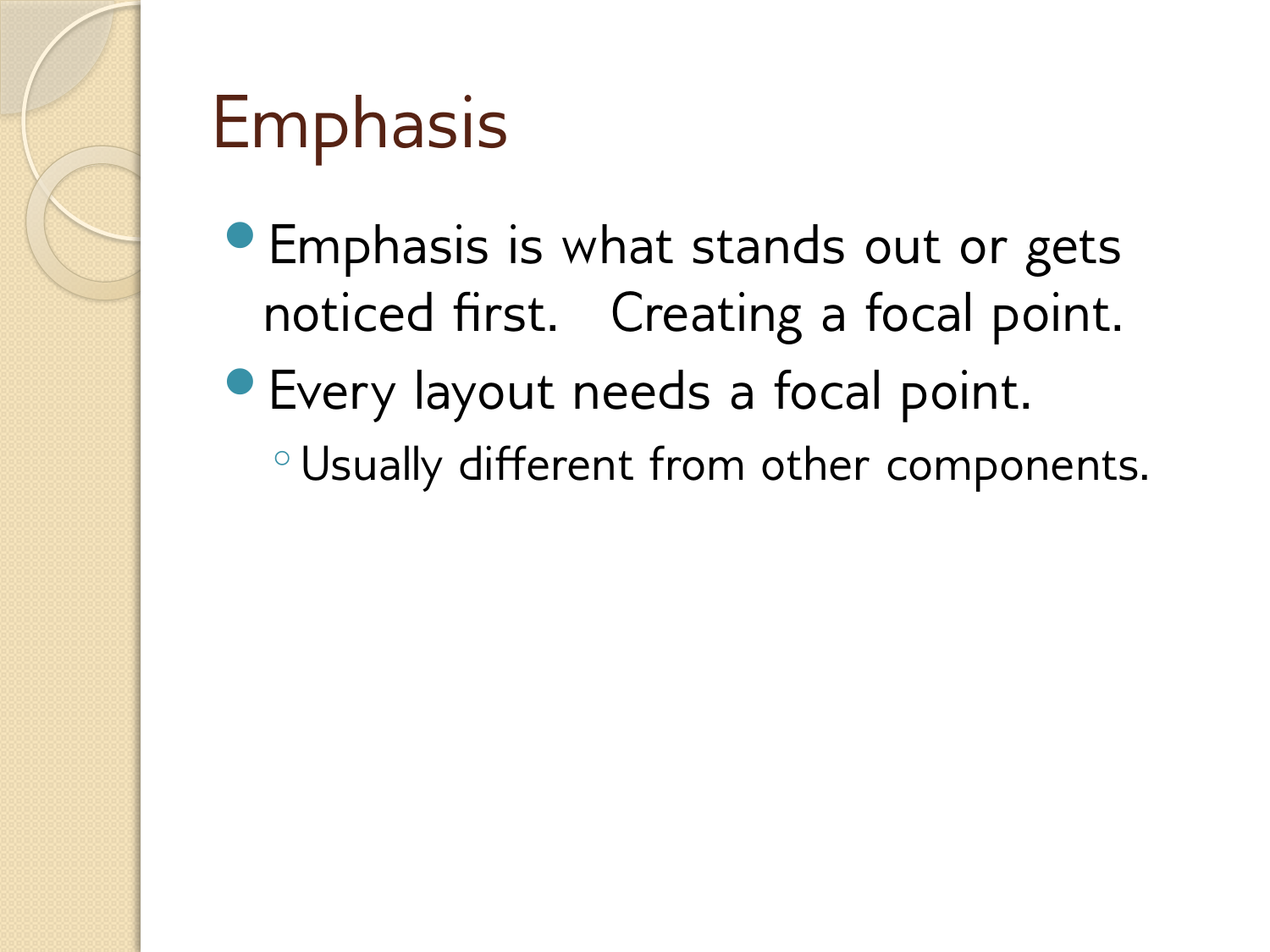

# Emphasis
Emphasis is what stands out or gets noticed first.   Creating a focal point.
Every layout needs a focal point.
Usually different from other components.